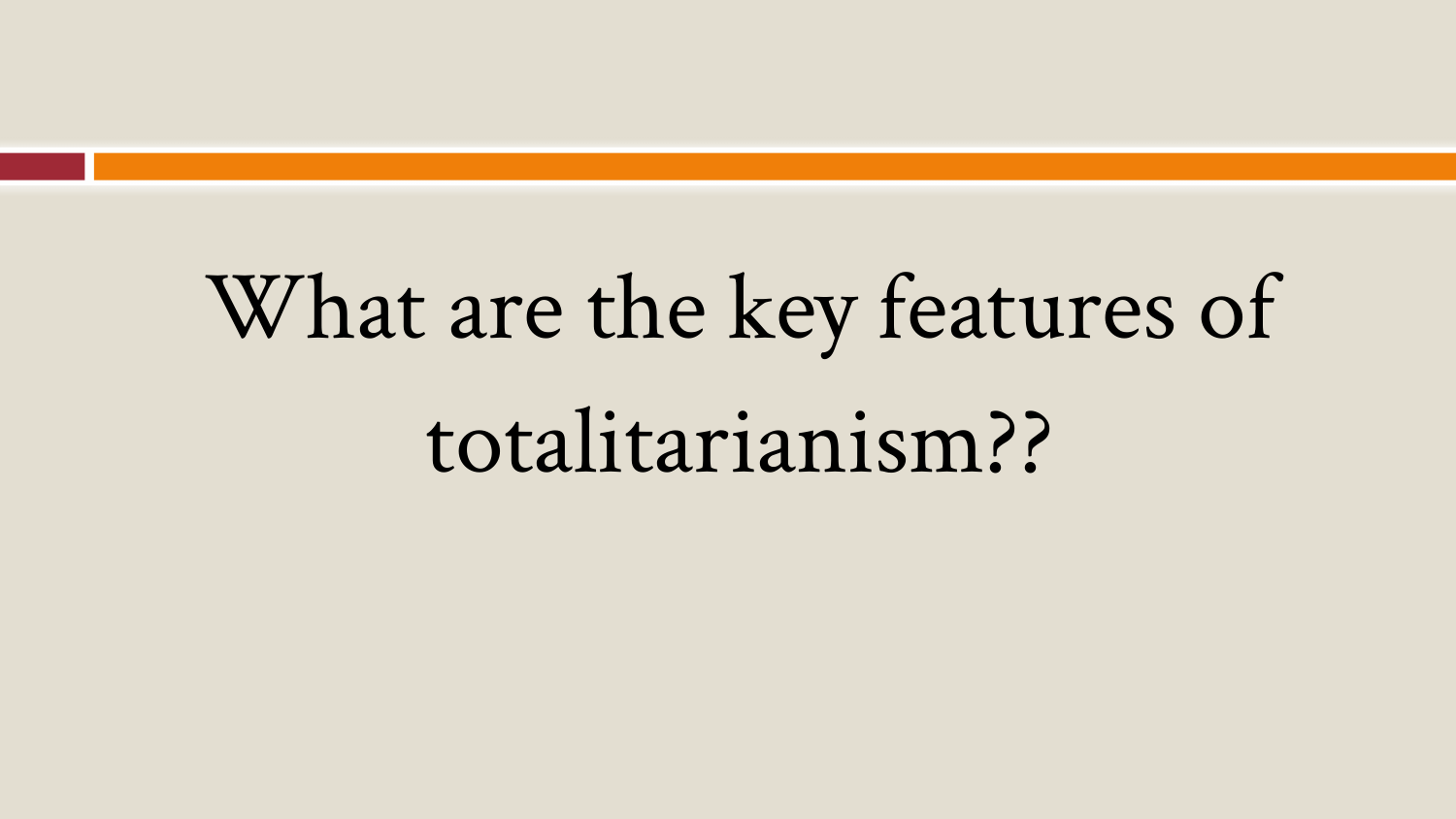

What are the key features of totalitarianism??